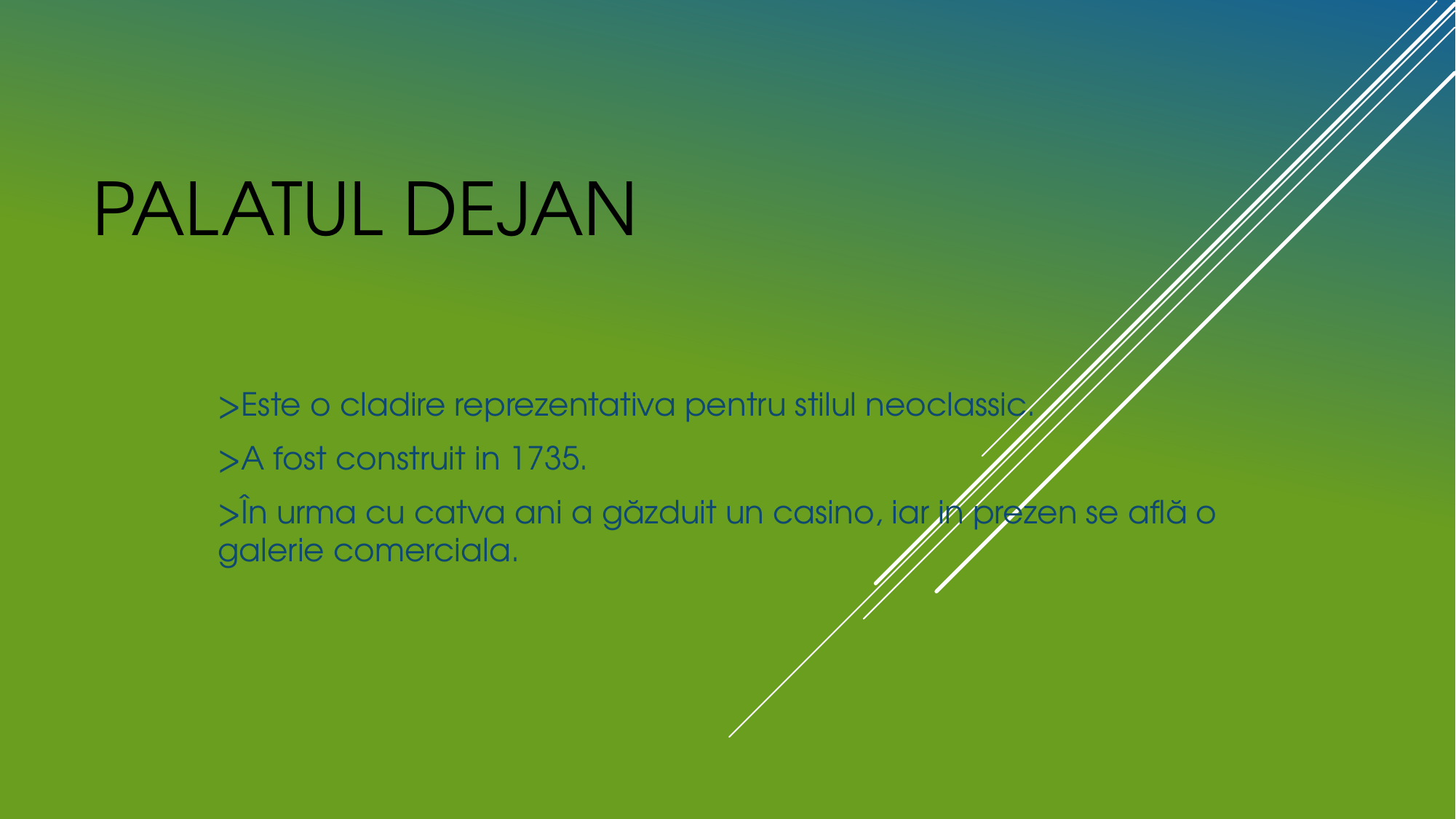

# Palatul dejan
>Este o cladire reprezentativa pentru stilul neoclassic.
>A fost construit in 1735.
>În urma cu catva ani a găzduit un casino, iar in prezen se află o galerie comerciala.